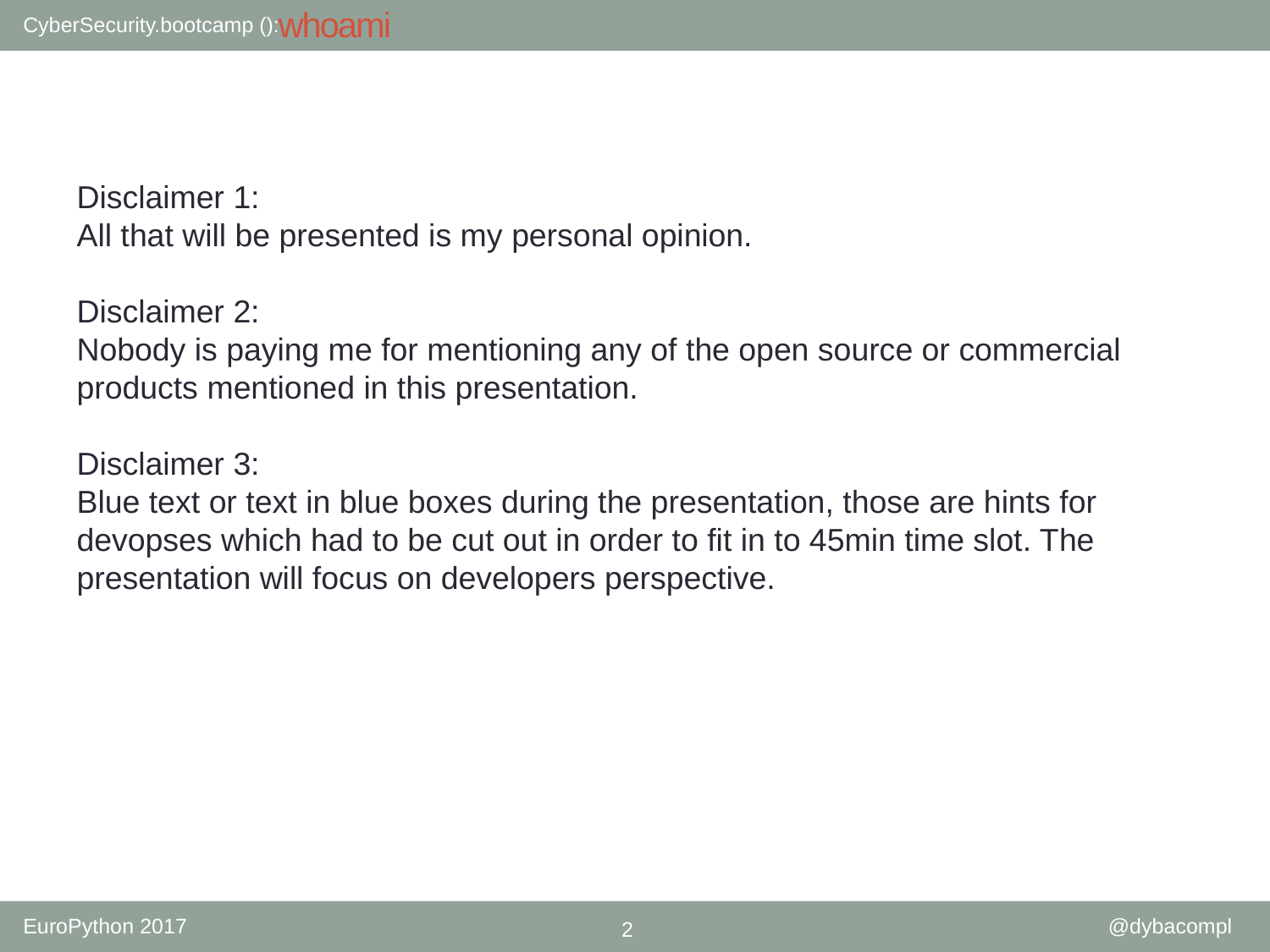

# whoami
Disclaimer 1:
All that will be presented is my personal opinion.

Disclaimer 2:
Nobody is paying me for mentioning any of the open source or commercial products mentioned in this presentation.
Disclaimer 3:
Blue text or text in blue boxes during the presentation, those are hints for devopses which had to be cut out in order to fit in to 45min time slot. The presentation will focus on developers perspective.